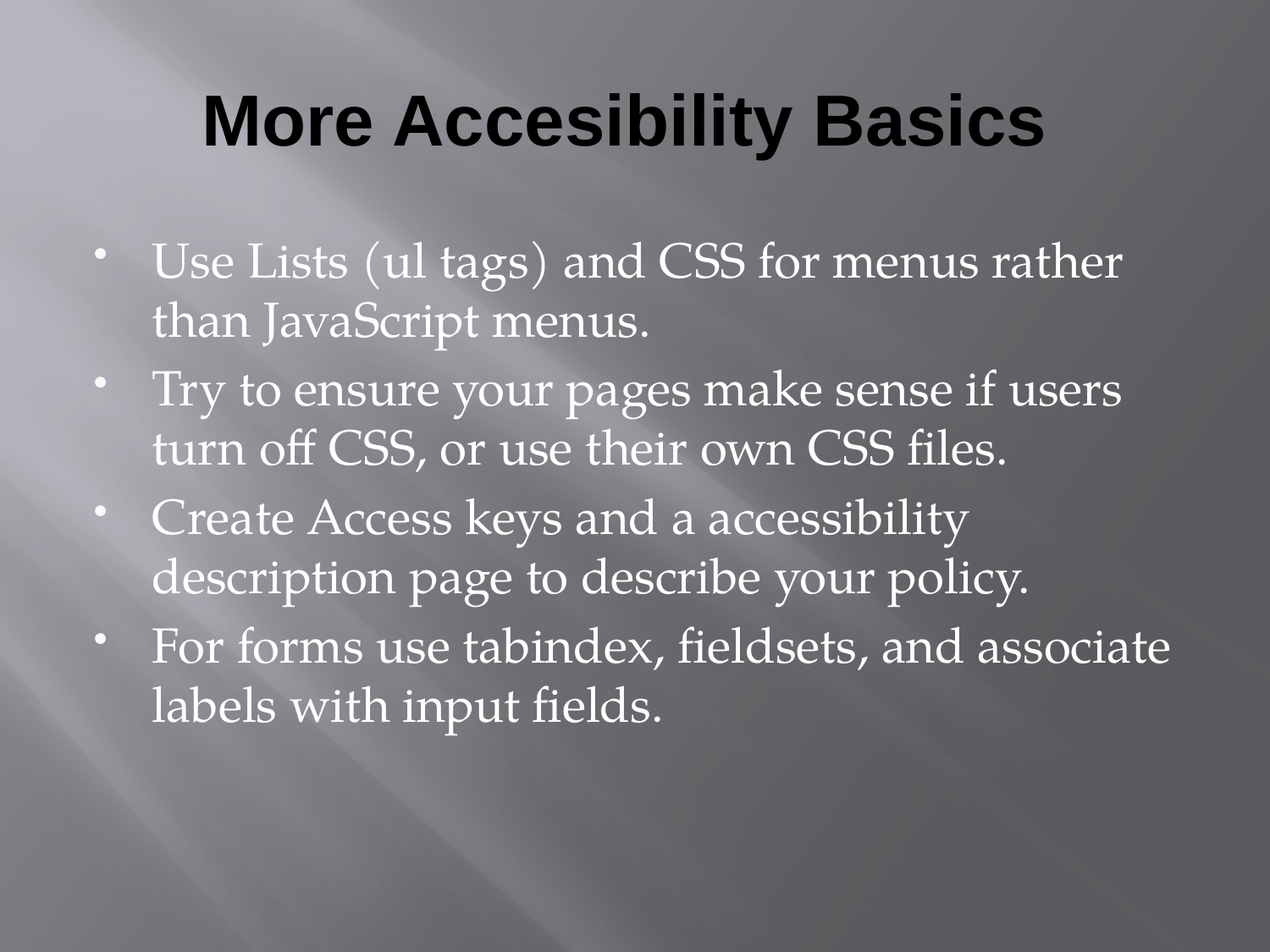

# More Accesibility Basics
Use Lists (ul tags) and CSS for menus rather than JavaScript menus.
Try to ensure your pages make sense if users turn off CSS, or use their own CSS files.
Create Access keys and a accessibility description page to describe your policy.
For forms use tabindex, fieldsets, and associate labels with input fields.